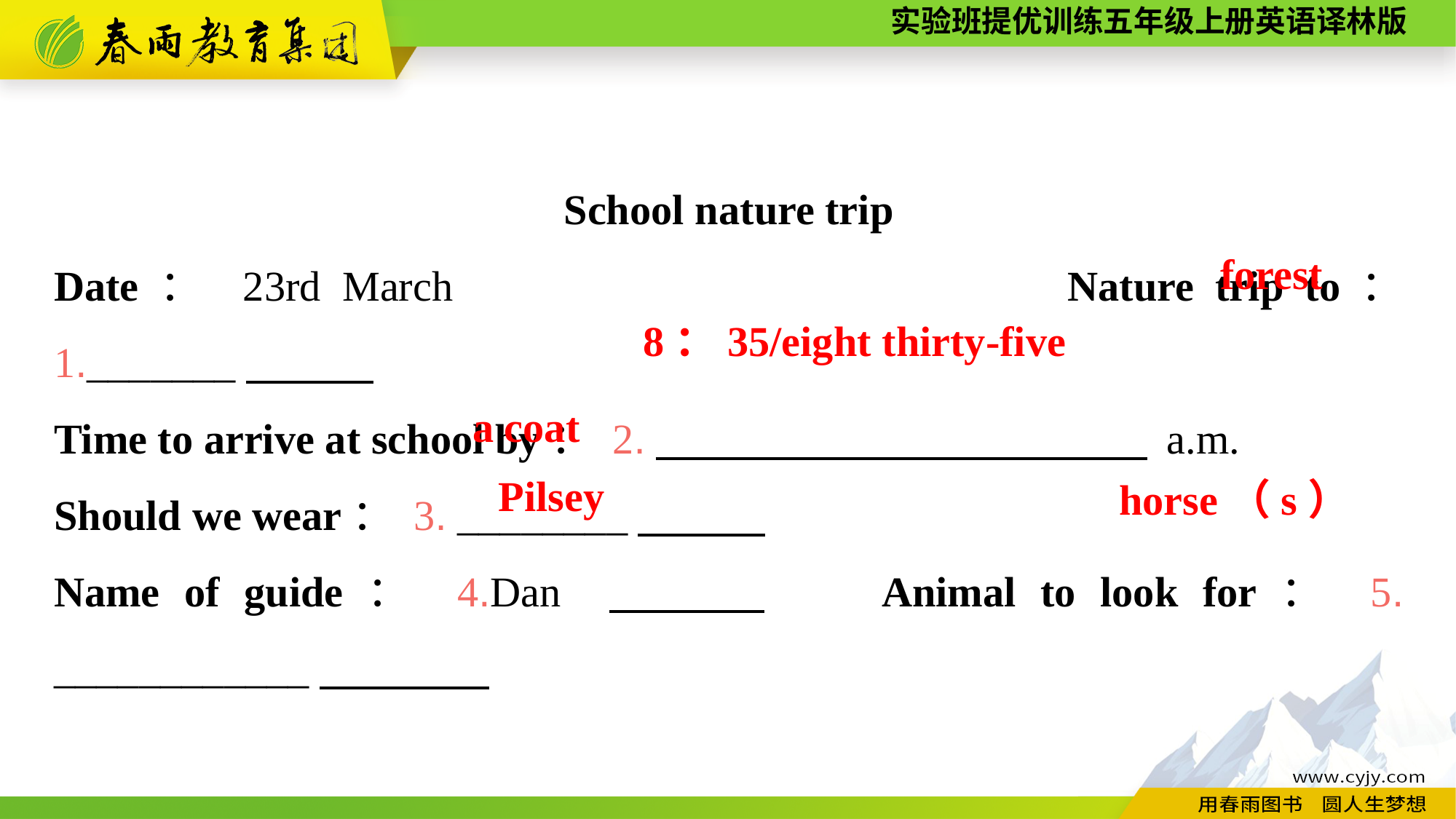

School nature trip
Date： 23rd March　　　　　　　　　　　Nature trip to： 1._______
Time to arrive at school by： 2.　　                                  　　 a.m.
Should we wear： 3. ________
Name of guide： 4.Dan 　　　    Animal to look for： 5. ____________
forest
8：35/eight thirty-five
a coat
Pilsey
horse（s）